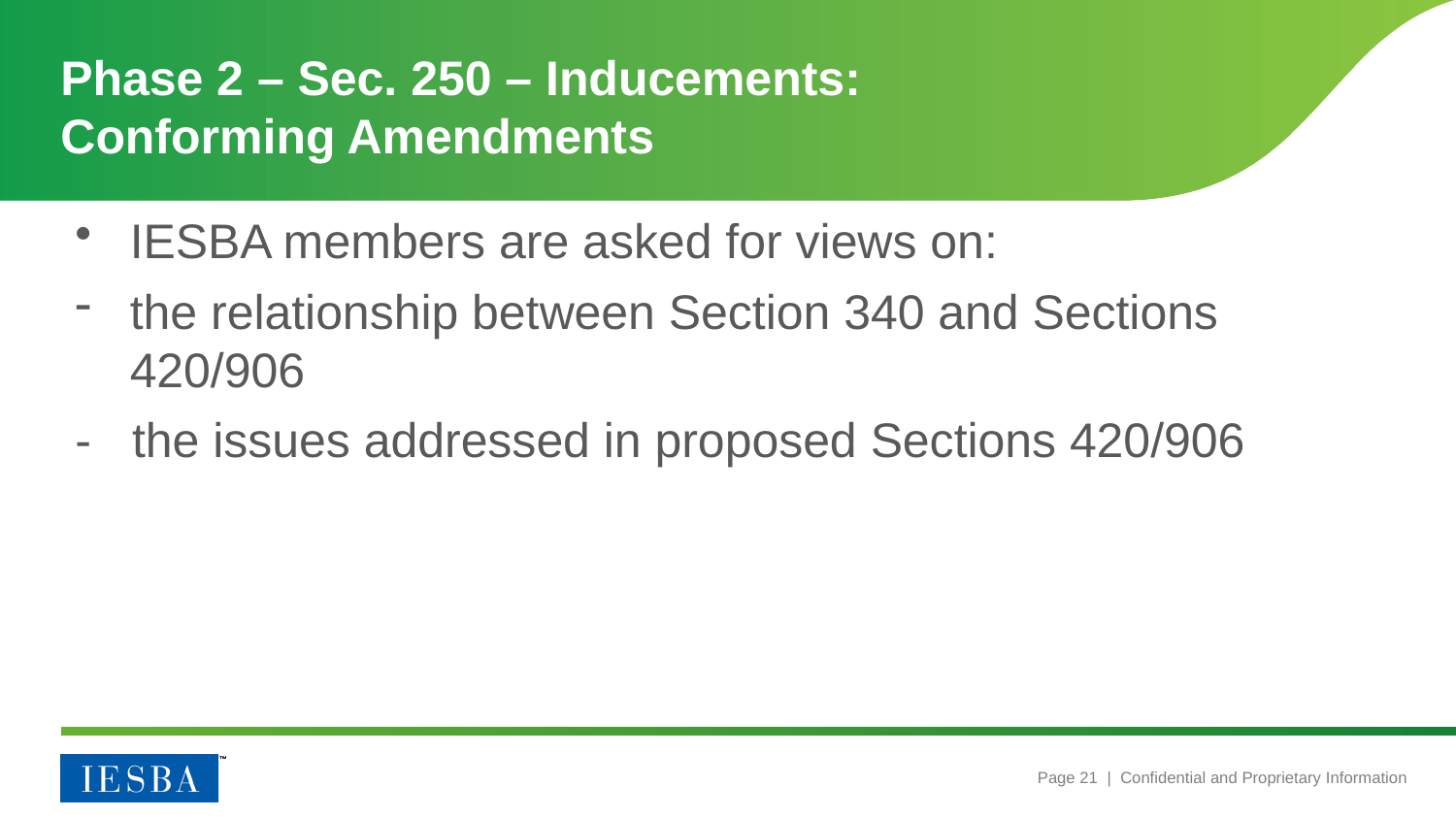

# Phase 2 – Sec. 250 – Inducements: Conforming Amendments
IESBA members are asked for views on:
the relationship between Section 340 and Sections 420/906
-   the issues addressed in proposed Sections 420/906